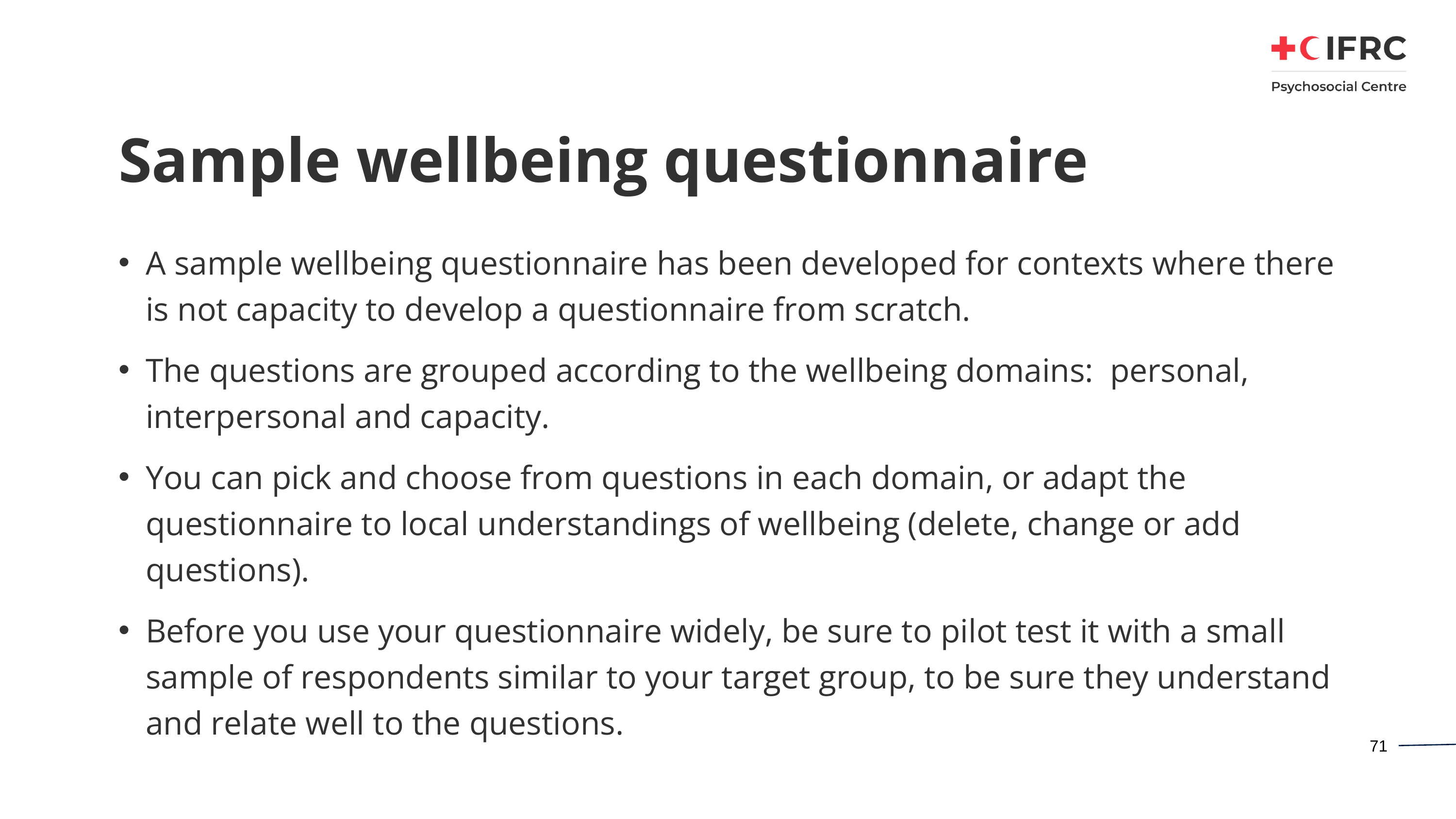

# Sample wellbeing questionnaire
A sample wellbeing questionnaire has been developed for contexts where there is not capacity to develop a questionnaire from scratch.
The questions are grouped according to the wellbeing domains:  personal, interpersonal and capacity.
You can pick and choose from questions in each domain, or adapt the questionnaire to local understandings of wellbeing (delete, change or add questions).
Before you use your questionnaire widely, be sure to pilot test it with a small sample of respondents similar to your target group, to be sure they understand and relate well to the questions.